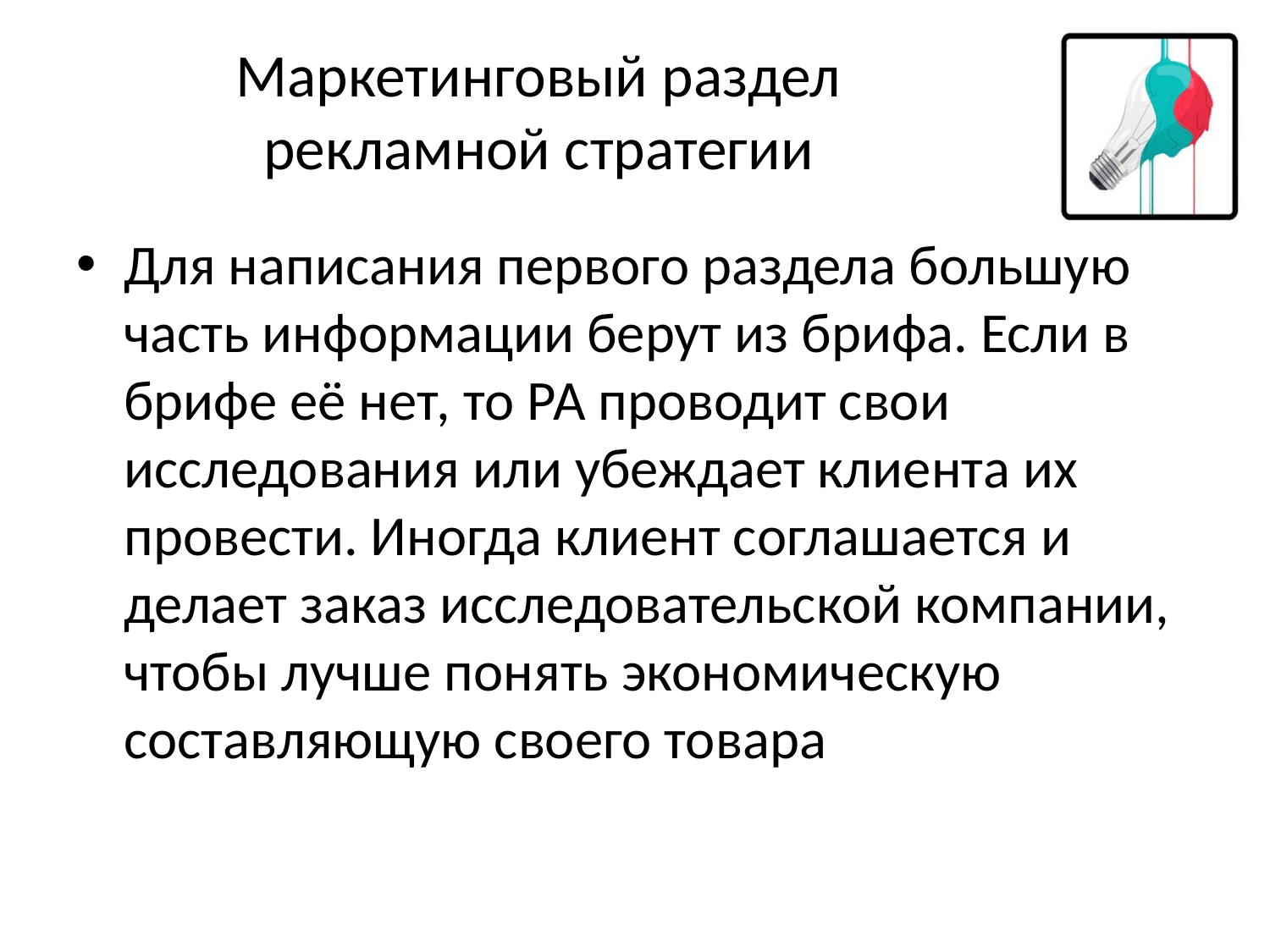

# Маркетинговый раздел рекламной стратегии
Для написания первого раздела большую часть информации берут из брифа. Если в брифе её нет, то РА проводит свои исследования или убеждает клиента их провести. Иногда клиент соглашается и делает заказ исследовательской компании, чтобы лучше понять экономическую составляющую своего товара